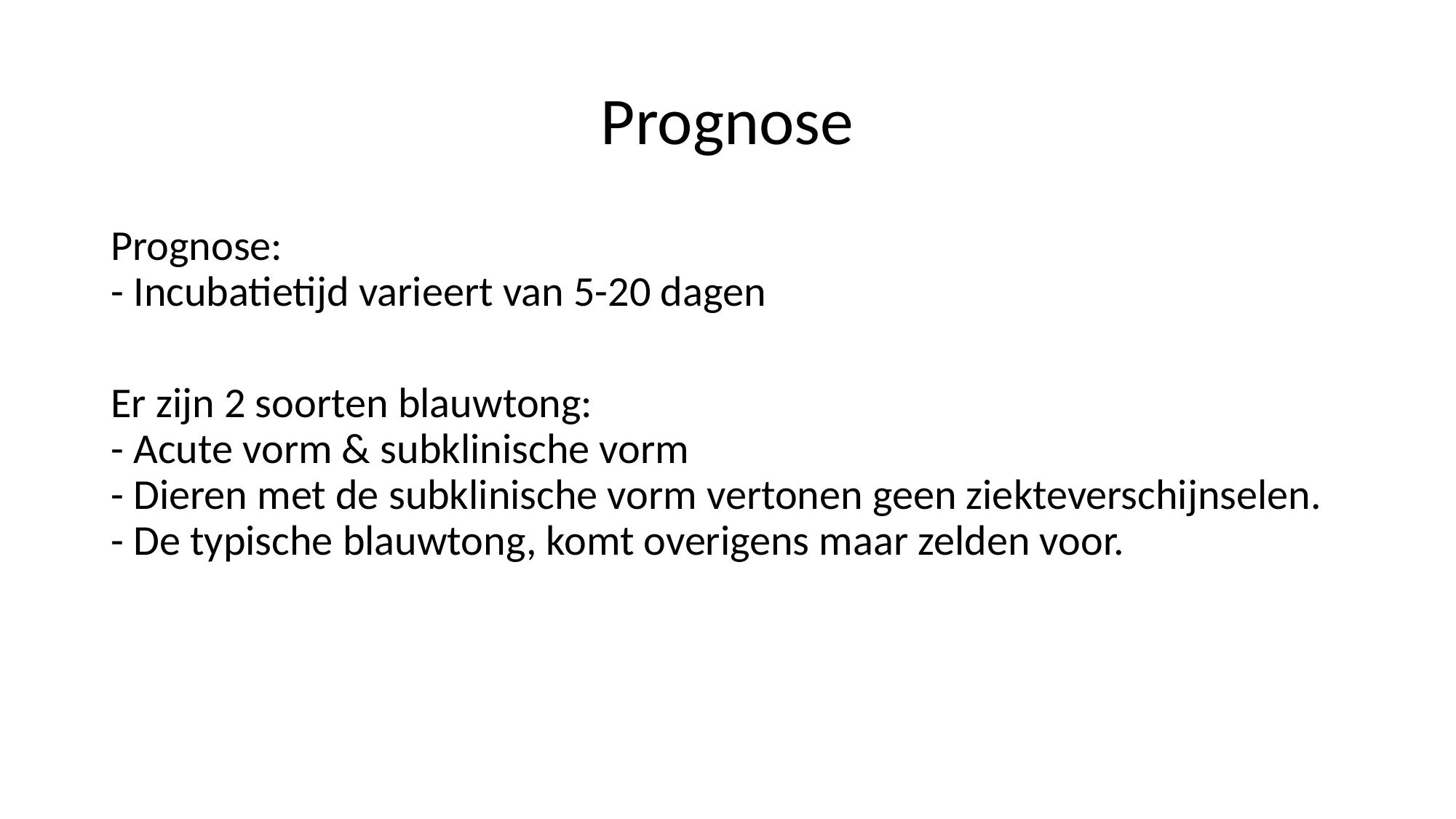

# Prognose
Prognose:
- Incubatietijd varieert van 5-20 dagen
Er zijn 2 soorten blauwtong:
- Acute vorm & subklinische vorm
- Dieren met de subklinische vorm vertonen geen ziekteverschijnselen.
- De typische blauwtong, komt overigens maar zelden voor.